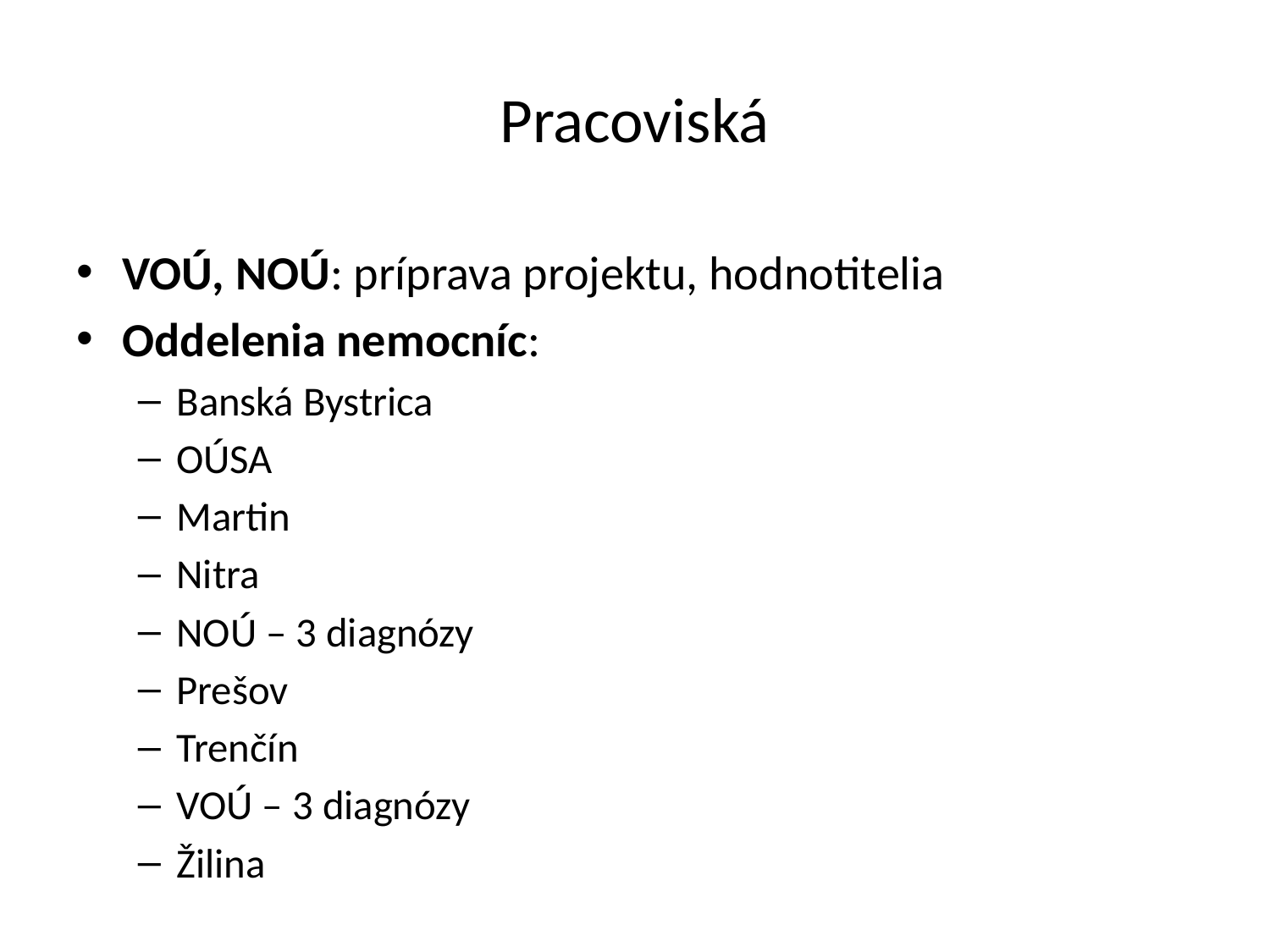

# Pracoviská
VOÚ, NOÚ: príprava projektu, hodnotitelia
Oddelenia nemocníc:
Banská Bystrica
OÚSA
Martin
Nitra
NOÚ – 3 diagnózy
Prešov
Trenčín
VOÚ – 3 diagnózy
Žilina